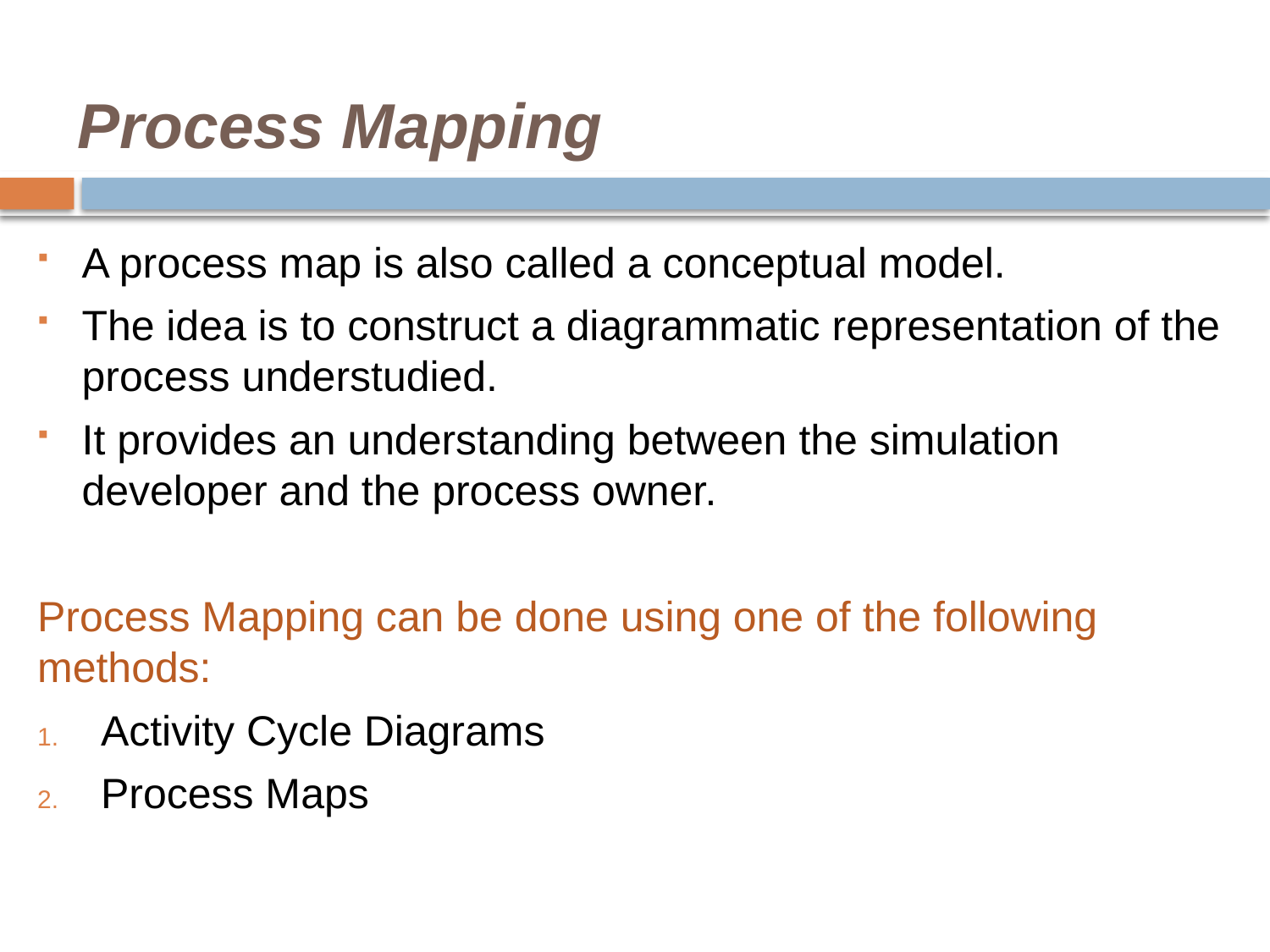

# Process Mapping
A process map is also called a conceptual model.
The idea is to construct a diagrammatic representation of the process understudied.
It provides an understanding between the simulation developer and the process owner.

Process Mapping can be done using one of the following methods:
Activity Cycle Diagrams
Process Maps